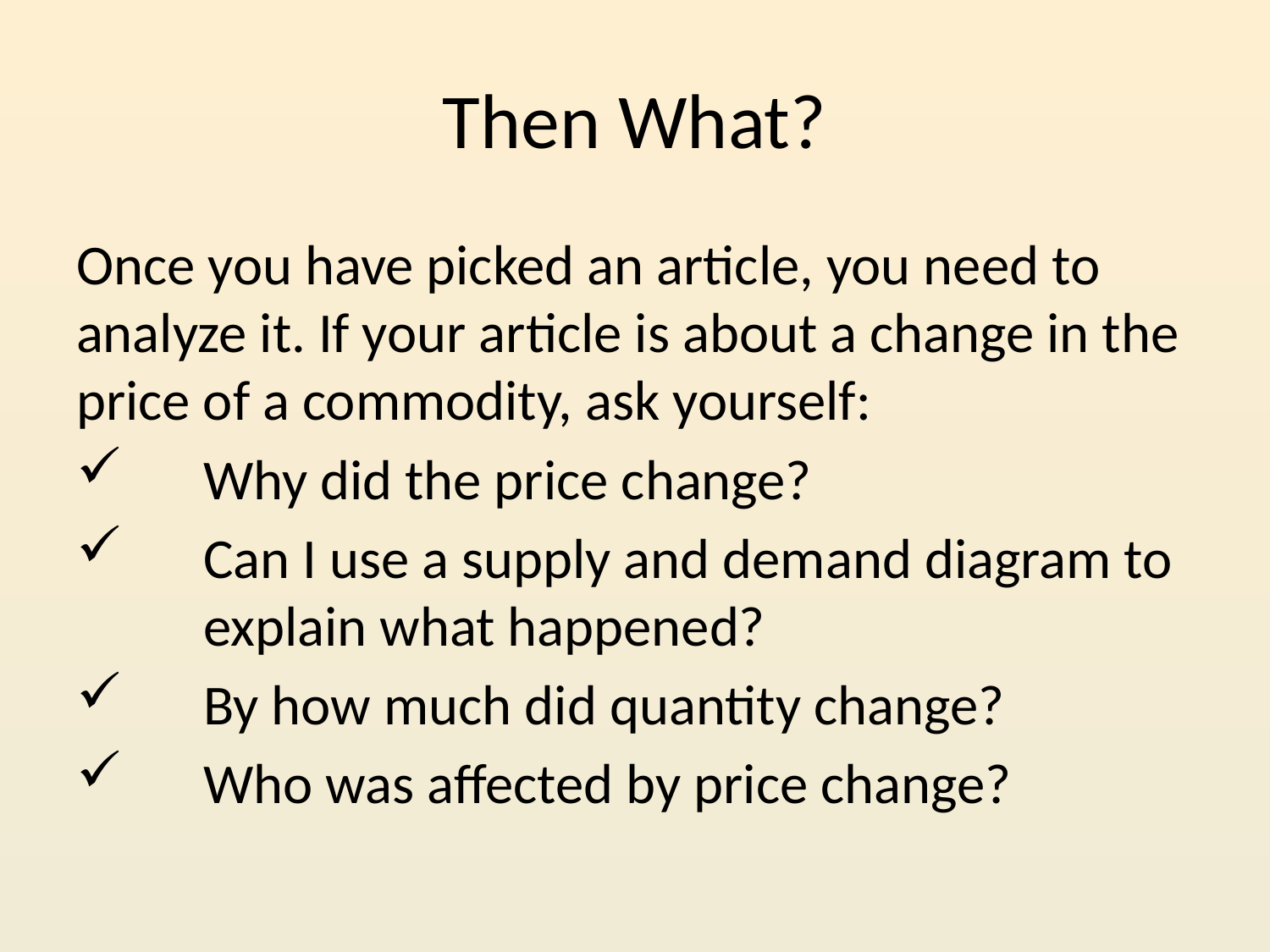

# Then What?
Once you have picked an article, you need to analyze it. If your article is about a change in the price of a commodity, ask yourself:
	Why did the price change?
	Can I use a supply and demand diagram to 	explain what happened?
	By how much did quantity change?
	Who was affected by price change?